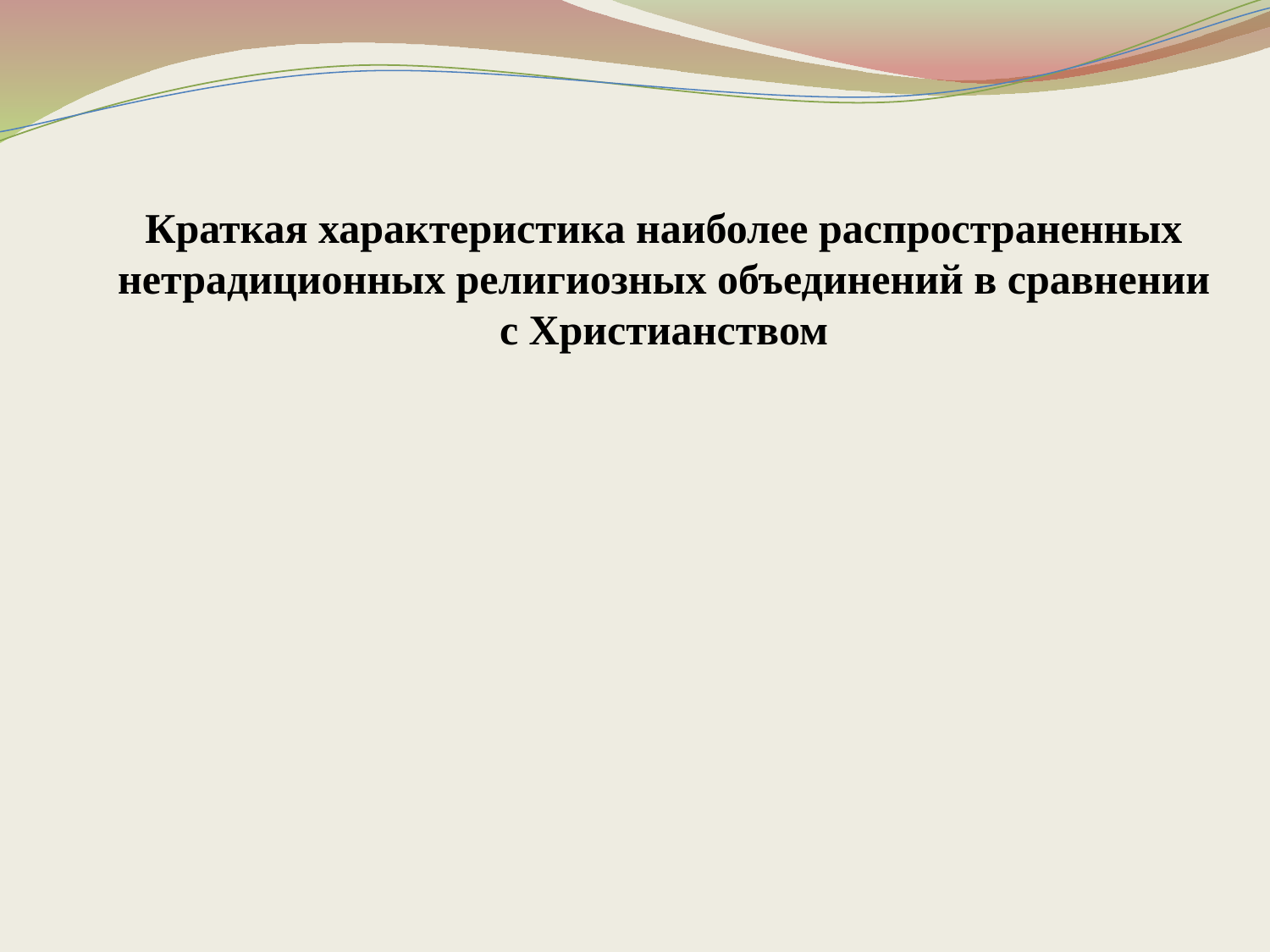

Краткая характеристика наиболее распространенных нетрадиционных религиозных объединений в сравнении с Христианством